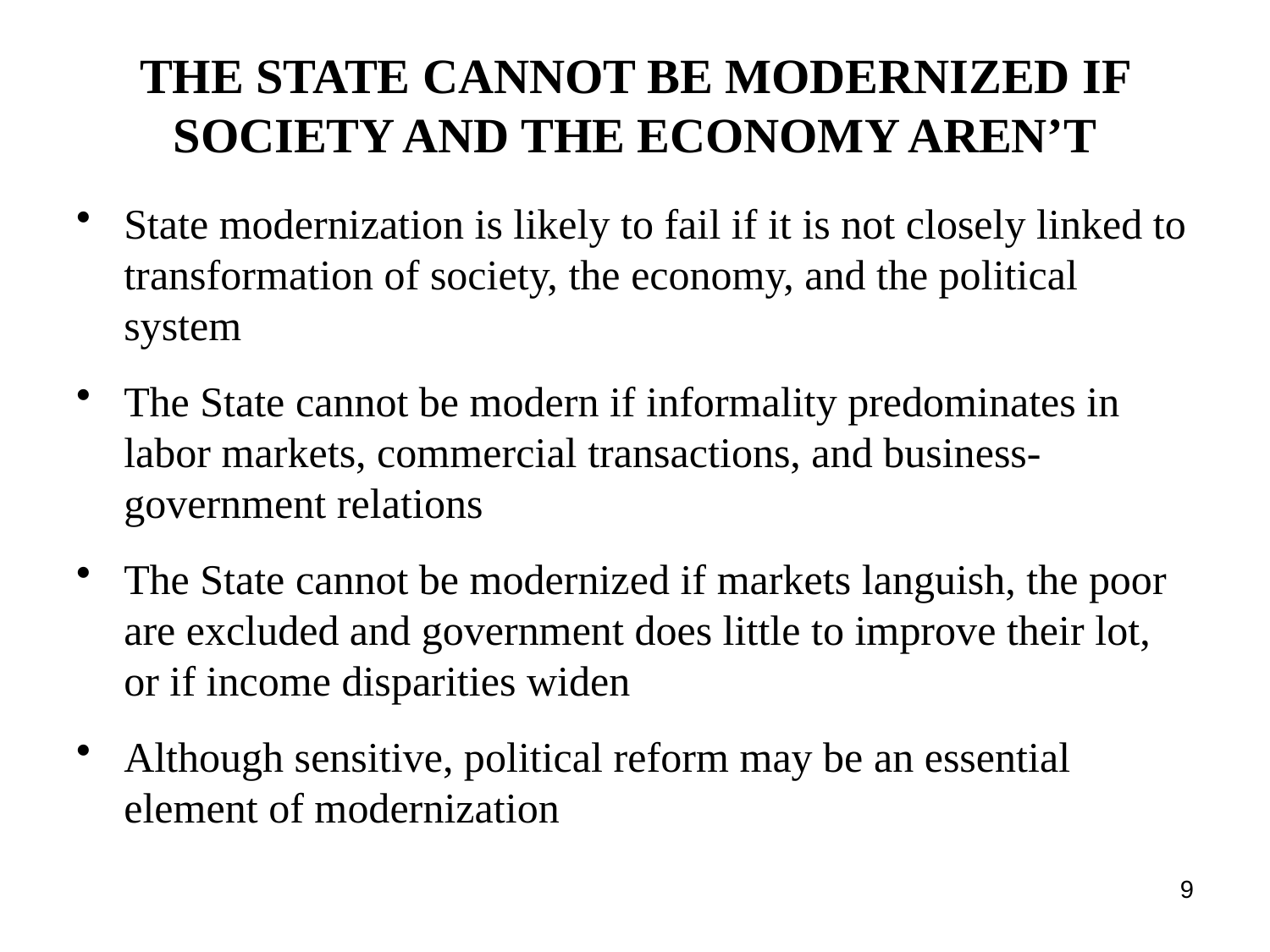

# THE STATE CANNOT BE MODERNIZED IF SOCIETY AND THE ECONOMY AREN’T
State modernization is likely to fail if it is not closely linked to transformation of society, the economy, and the political system
The State cannot be modern if informality predominates in labor markets, commercial transactions, and business-government relations
The State cannot be modernized if markets languish, the poor are excluded and government does little to improve their lot, or if income disparities widen
Although sensitive, political reform may be an essential element of modernization
9